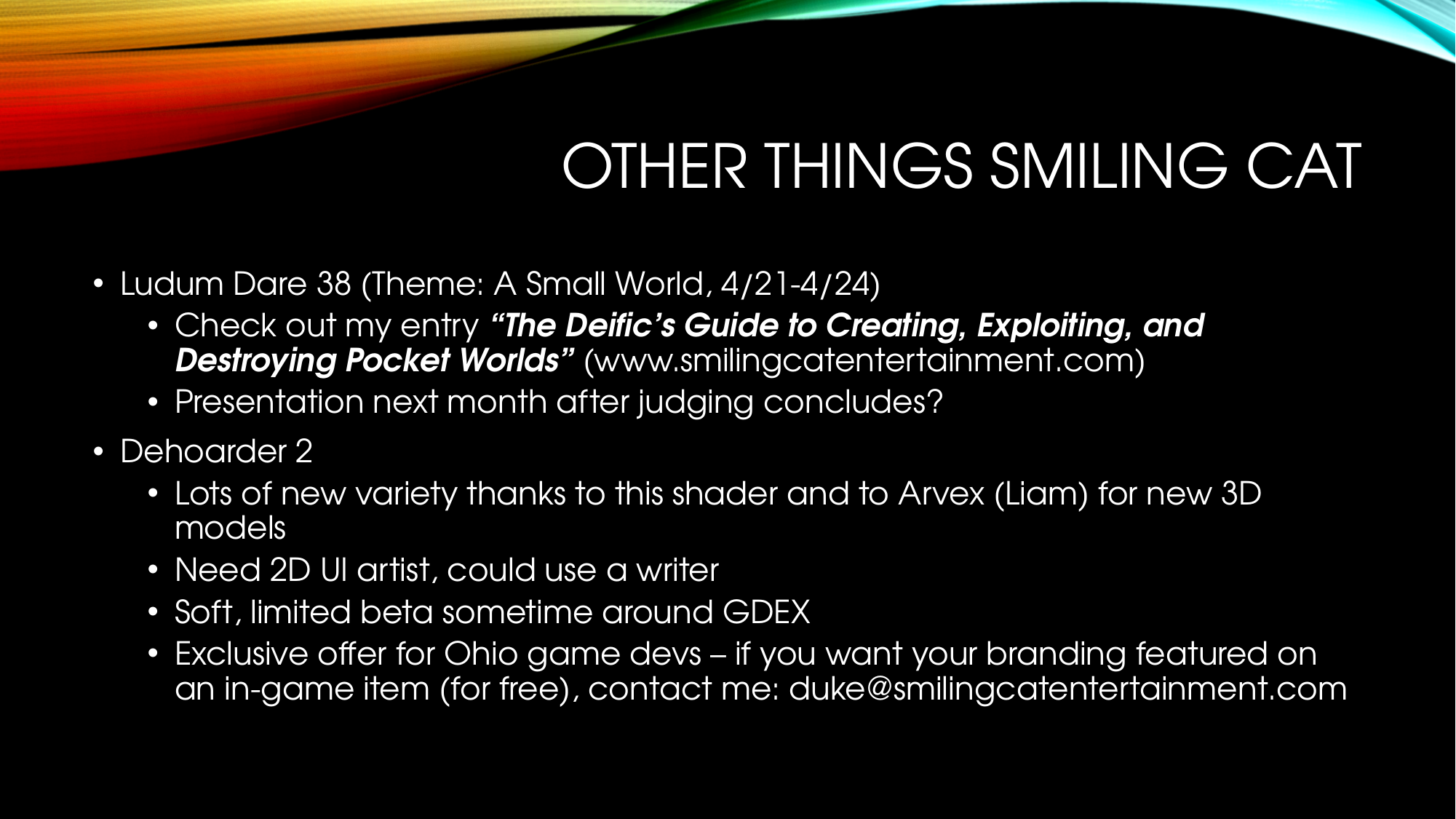

# Other Things Smiling Cat
Ludum Dare 38 (Theme: A Small World, 4/21-4/24)
Check out my entry “The Deific’s Guide to Creating, Exploiting, and Destroying Pocket Worlds” (www.smilingcatentertainment.com)
Presentation next month after judging concludes?
Dehoarder 2
Lots of new variety thanks to this shader and to Arvex (Liam) for new 3D models
Need 2D UI artist, could use a writer
Soft, limited beta sometime around GDEX
Exclusive offer for Ohio game devs – if you want your branding featured on an in-game item (for free), contact me: duke@smilingcatentertainment.com